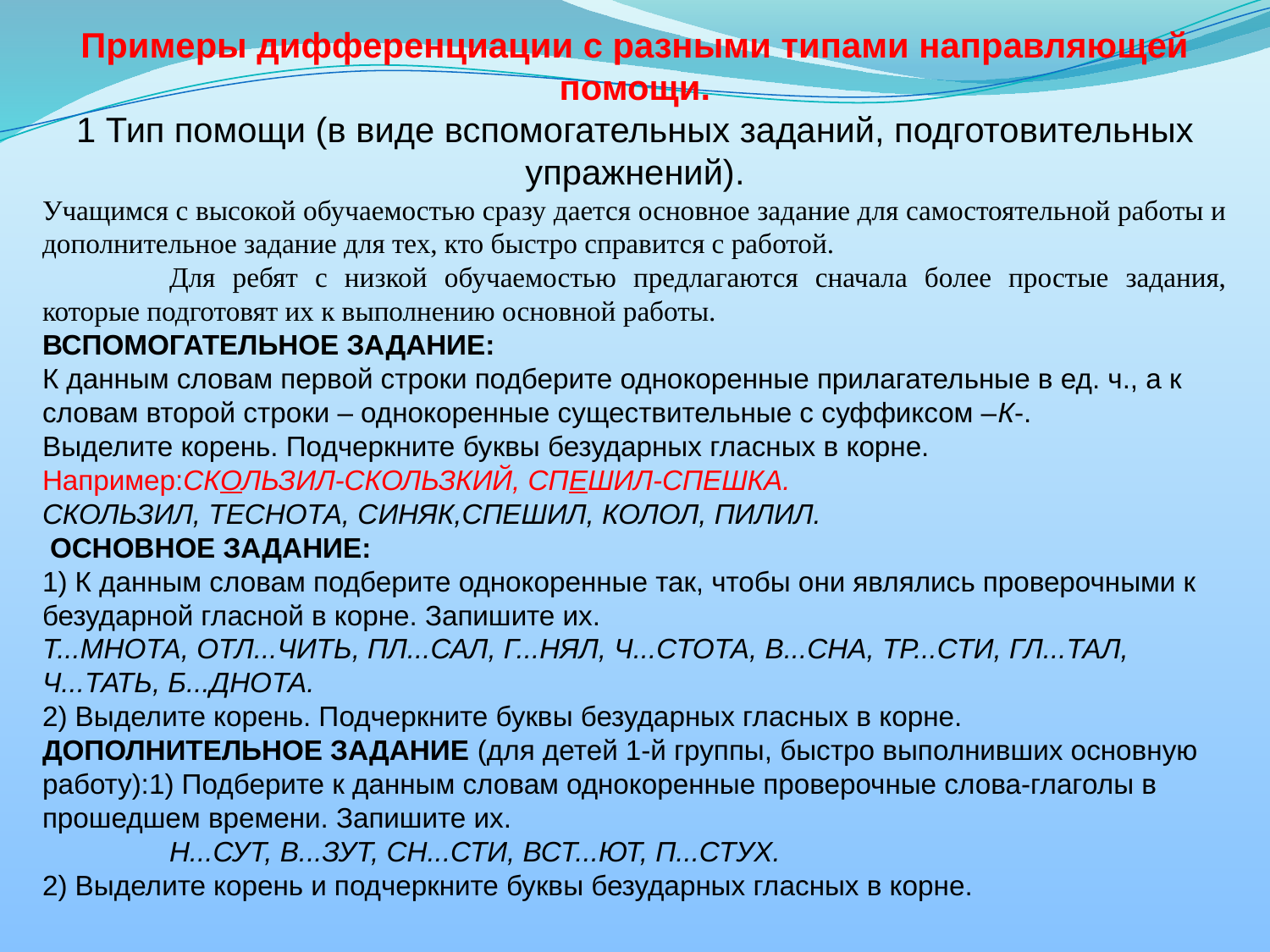

Примеры дифференциации с разными типами направляющей помощи.
1 Тип помощи (в виде вспомогательных заданий, подготовительных упражнений).
Учащимся с высокой обучаемостью сразу дается основное задание для самостоятельной работы и дополнительное задание для тех, кто быстро справится с работой.
	Для ребят с низкой обучаемостью предлагаются сначала более простые задания, которые подготовят их к выполнению основной работы.
ВСПОМОГАТЕЛЬНОЕ ЗАДАНИЕ:
К данным словам первой строки подберите однокоренные прилагательные в ед. ч., а к словам второй строки – однокоренные существительные с суффиксом –К-.
Выделите корень. Подчеркните буквы безударных гласных в корне.
Например:СКОЛЬЗИЛ-СКОЛЬЗКИЙ, СПЕШИЛ-СПЕШКА.
СКОЛЬЗИЛ, ТЕСНОТА, СИНЯК,СПЕШИЛ, КОЛОЛ, ПИЛИЛ.
 ОСНОВНОЕ ЗАДАНИЕ:
1) К данным словам подберите однокоренные так, чтобы они являлись проверочными к безударной гласной в корне. Запишите их.
Т...МНОТА, ОТЛ...ЧИТЬ, ПЛ...САЛ, Г...НЯЛ, Ч...СТОТА, В...СНА, ТР...СТИ, ГЛ...ТАЛ, Ч...ТАТЬ, Б...ДНОТА.
2) Выделите корень. Подчеркните буквы безударных гласных в корне.
ДОПОЛНИТЕЛЬНОЕ ЗАДАНИЕ (для детей 1-й группы, быстро выполнивших основную работу):1) Подберите к данным словам однокоренные проверочные слова-глаголы в прошедшем времени. Запишите их.
	Н...СУТ, В...ЗУТ, СН...СТИ, ВСТ...ЮТ, П...СТУХ.
2) Выделите корень и подчеркните буквы безударных гласных в корне.